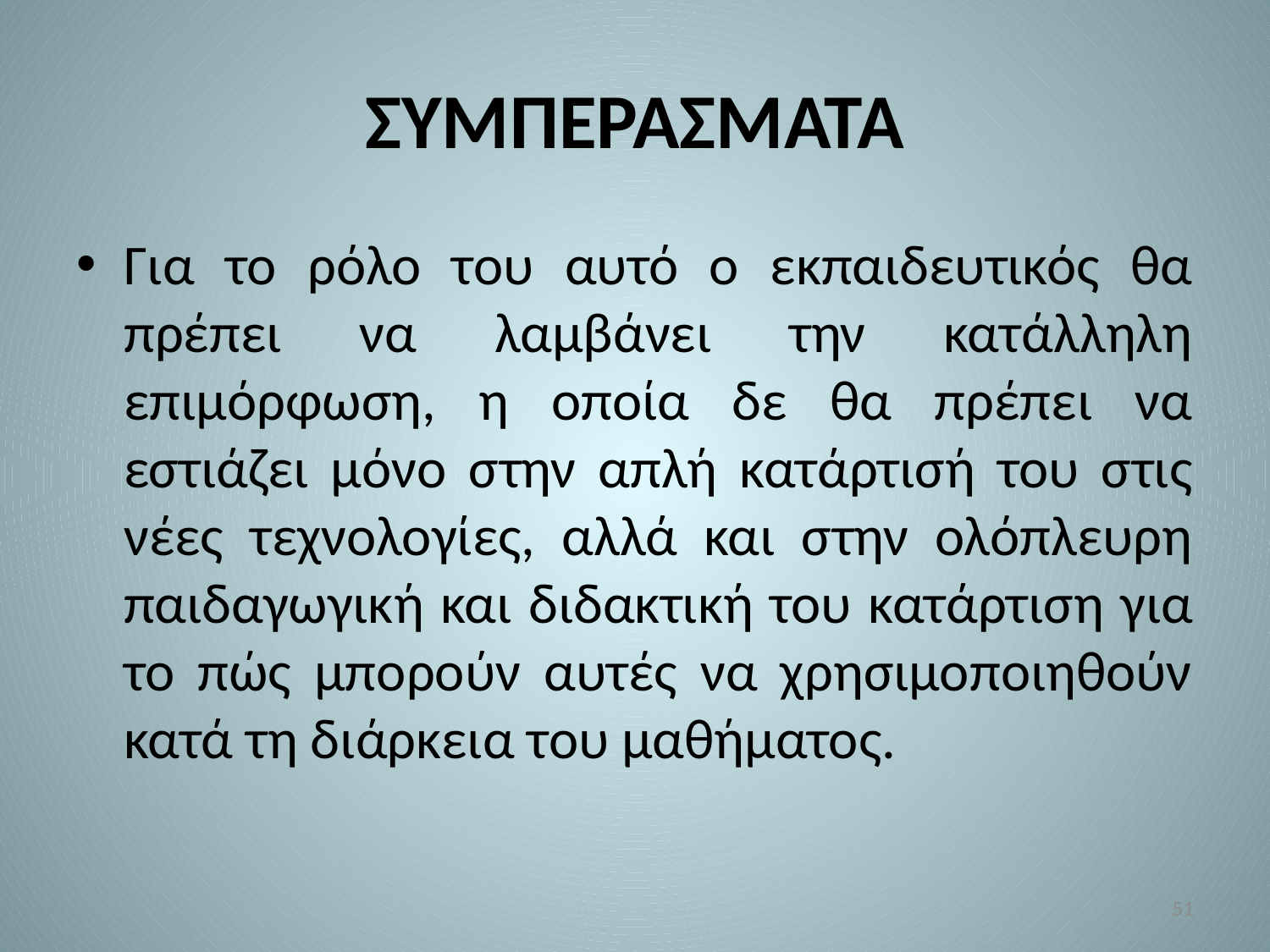

# ΣΥΜΠΕΡΑΣΜΑΤΑ
Για το ρόλο του αυτό ο εκπαιδευτικός θα πρέπει να λαμβάνει την κατάλληλη επιμόρφωση, η οποία δε θα πρέπει να εστιάζει μόνο στην απλή κατάρτισή του στις νέες τεχνολογίες, αλλά και στην ολόπλευρη παιδαγωγική και διδακτική του κατάρτιση για το πώς μπορούν αυτές να χρησιμοποιηθούν κατά τη διάρκεια του μαθήματος.
51